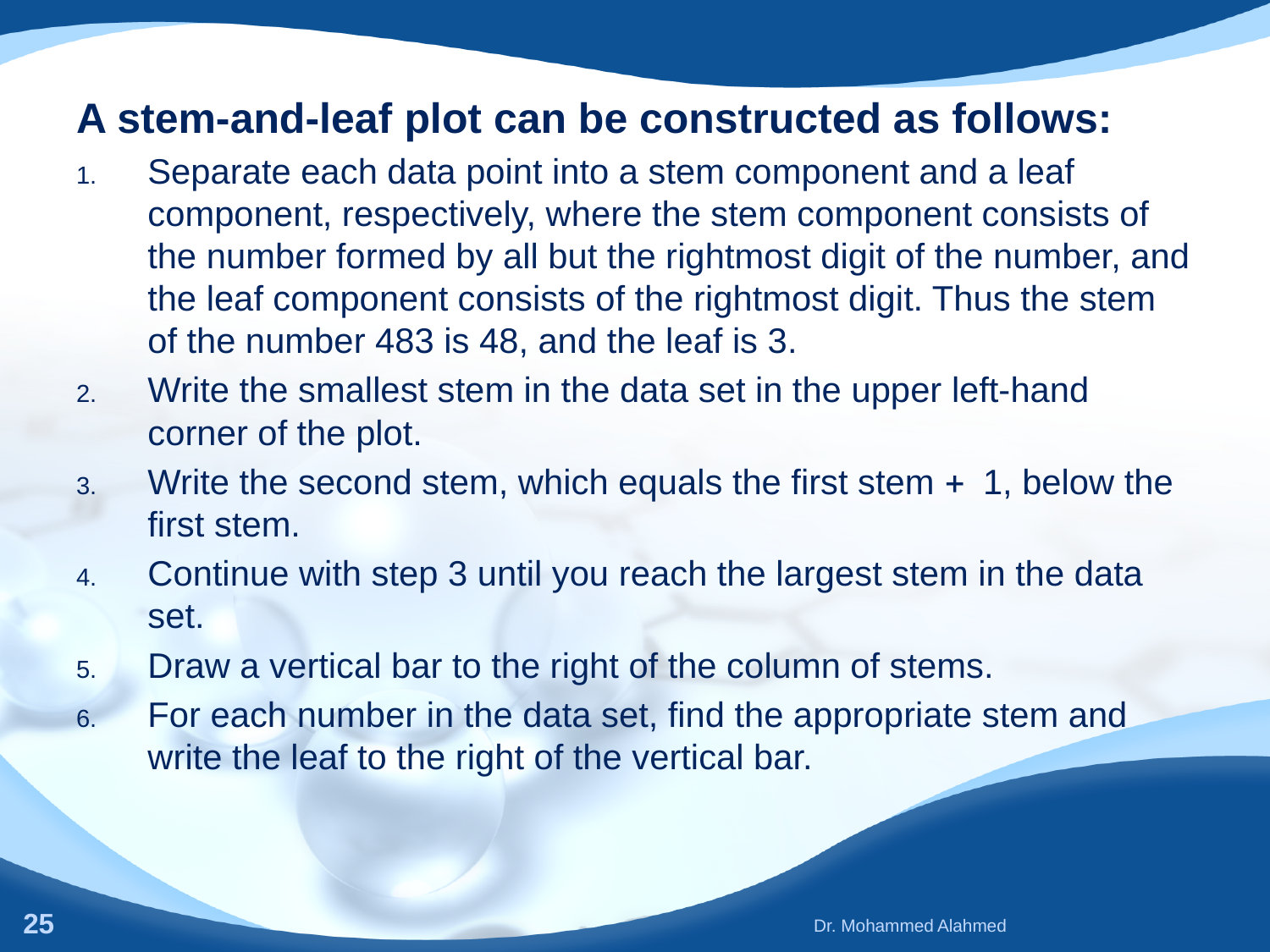

A stem-and-leaf plot can be constructed as follows:
Separate each data point into a stem component and a leaf component, respectively, where the stem component consists of the number formed by all but the rightmost digit of the number, and the leaf component consists of the rightmost digit. Thus the stem of the number 483 is 48, and the leaf is 3.
Write the smallest stem in the data set in the upper left-hand corner of the plot.
Write the second stem, which equals the first stem + 1, below the first stem.
Continue with step 3 until you reach the largest stem in the data set.
Draw a vertical bar to the right of the column of stems.
For each number in the data set, find the appropriate stem and write the leaf to the right of the vertical bar.
25
Dr. Mohammed Alahmed